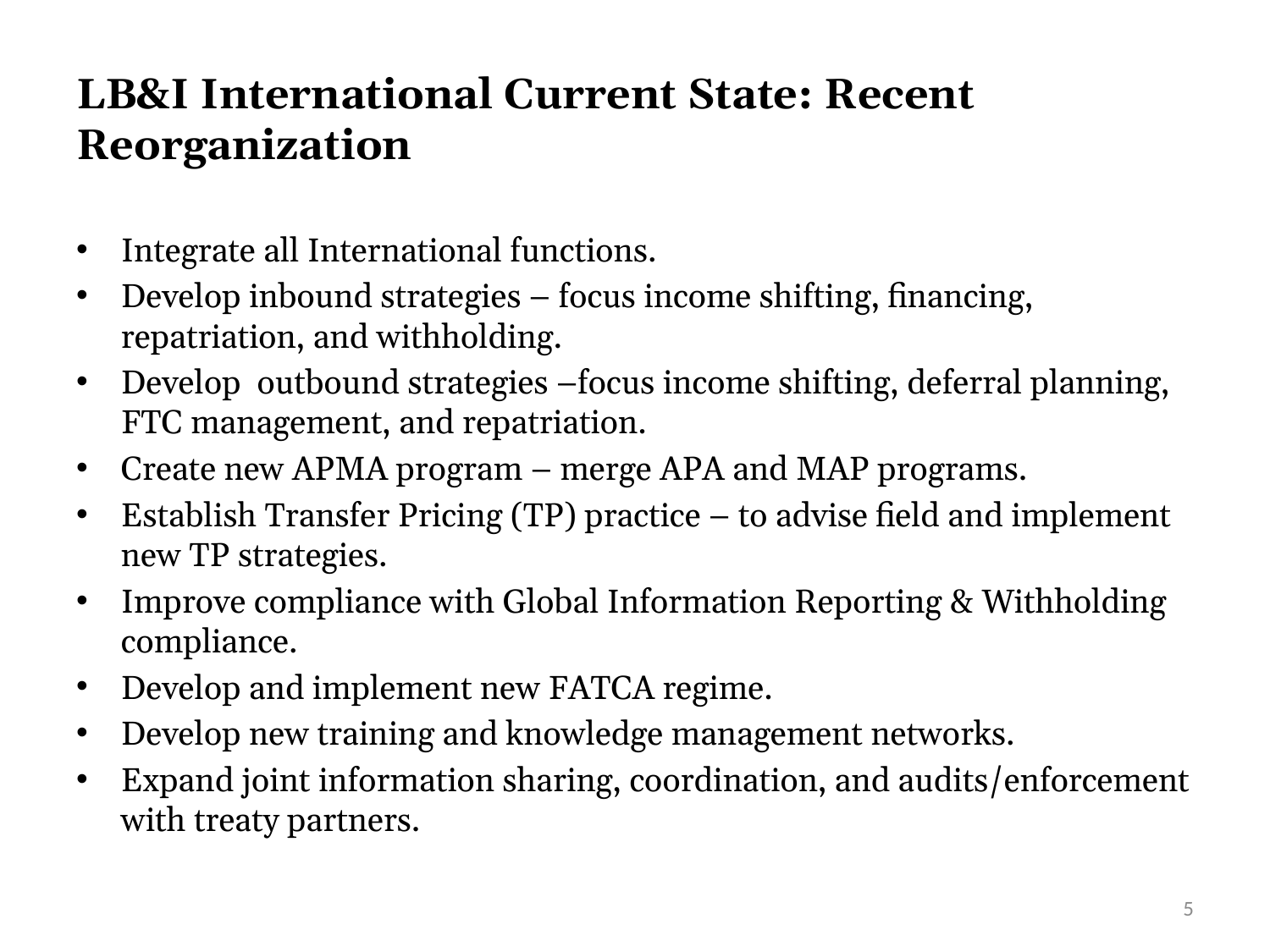

# LB&I International Current State: Recent Reorganization
Integrate all International functions.
Develop inbound strategies – focus income shifting, financing, repatriation, and withholding.
Develop  outbound strategies –focus income shifting, deferral planning, FTC management, and repatriation.
Create new APMA program – merge APA and MAP programs.
Establish Transfer Pricing (TP) practice – to advise field and implement new TP strategies.
Improve compliance with Global Information Reporting & Withholding compliance.
Develop and implement new FATCA regime.
Develop new training and knowledge management networks.
Expand joint information sharing, coordination, and audits/enforcement with treaty partners.
5